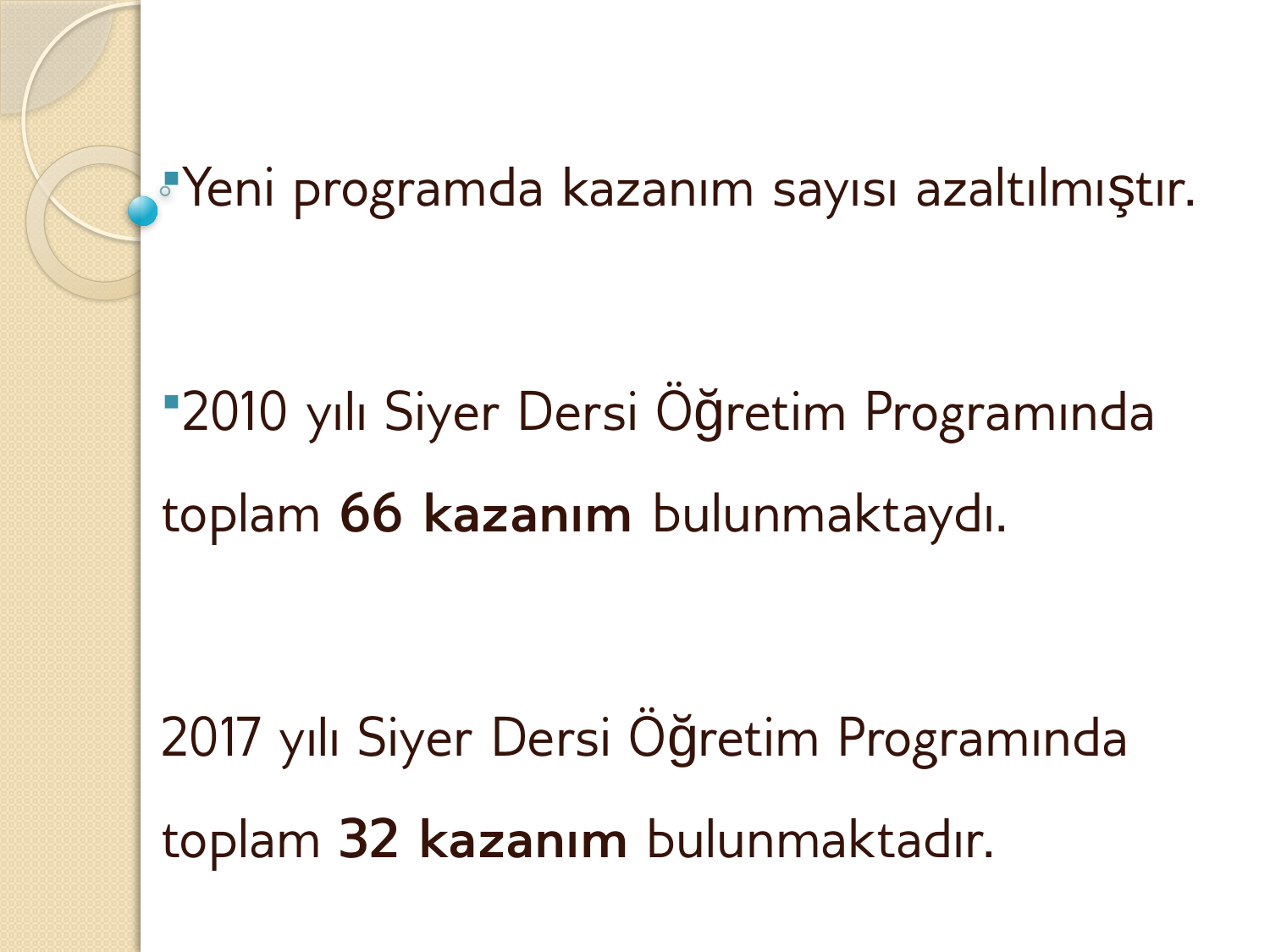

Yeni programda kazanım sayısı azaltılmıştır.

2010 yılı Siyer Dersi Öğretim Programında toplam 66 kazanım bulunmaktaydı.

2017 yılı Siyer Dersi Öğretim Programında toplam 32 kazanım bulunmaktadır.